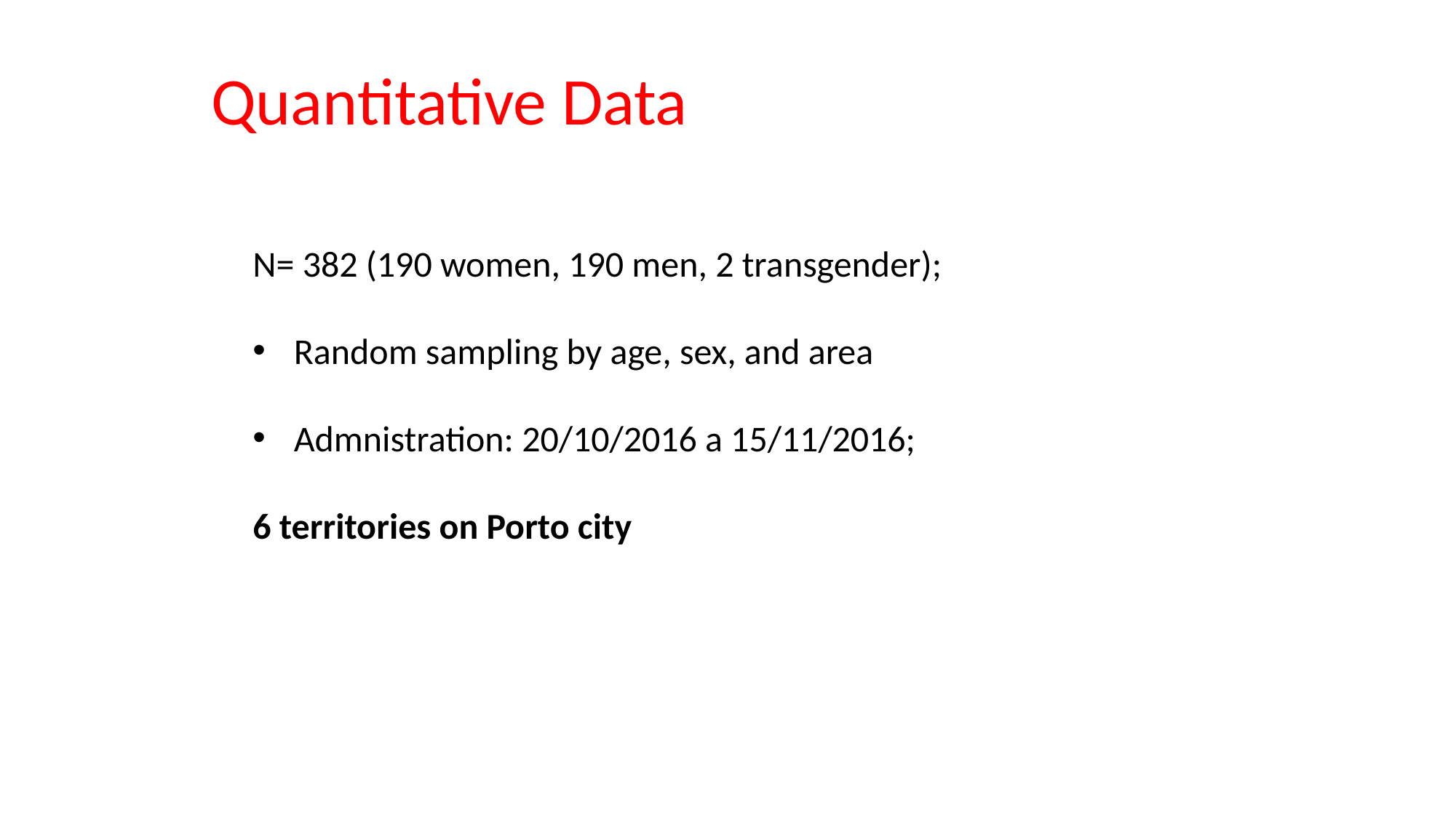

# Quantitative Data

N= 382 (190 women, 190 men, 2 transgender);

Random sampling by age, sex, and area

Admnistration: 20/10/2016 a 15/11/2016;

6 territories on Porto city